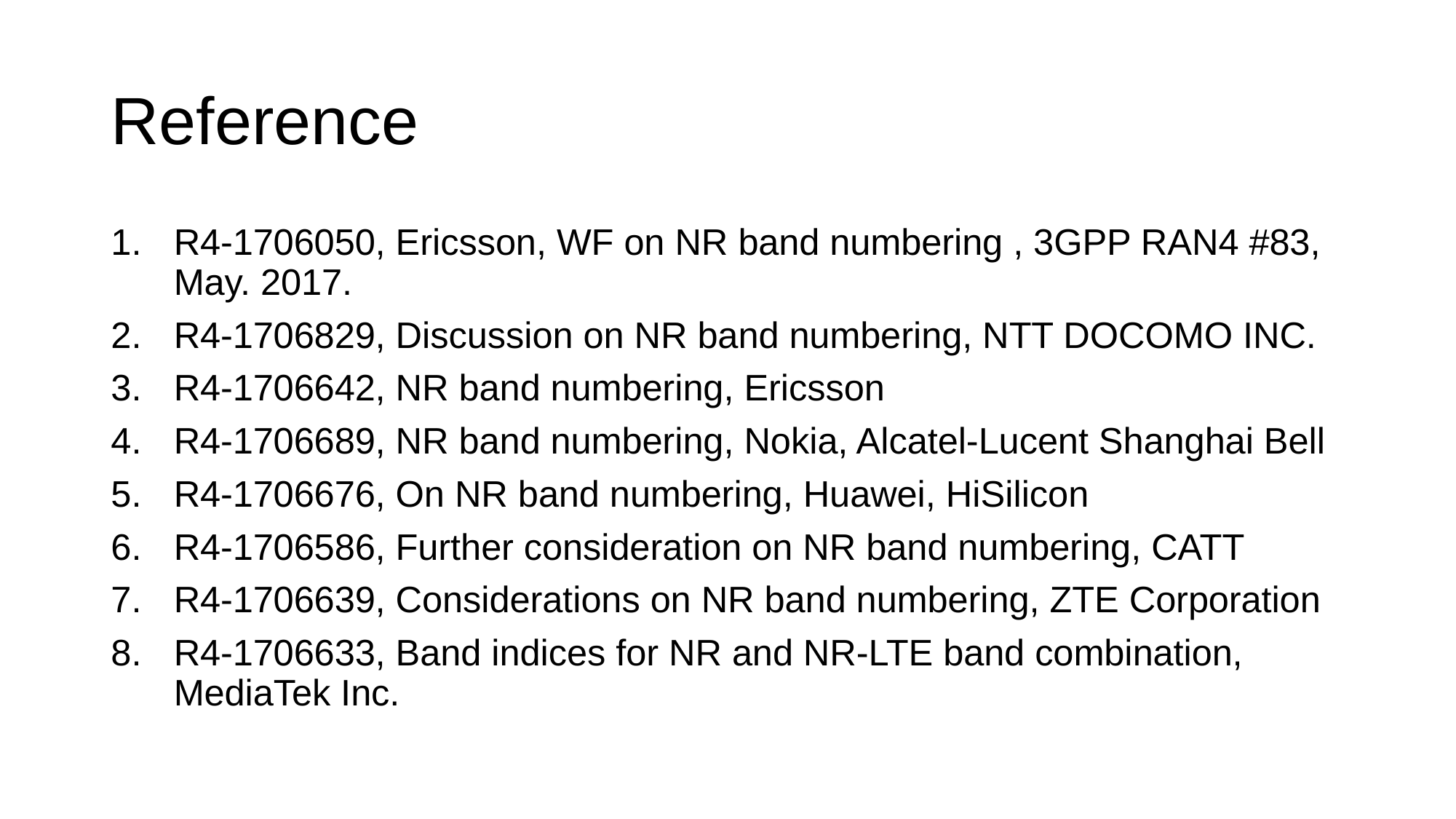

# Reference
R4-1706050, Ericsson, WF on NR band numbering , 3GPP RAN4 #83, May. 2017.
R4-1706829, Discussion on NR band numbering, NTT DOCOMO INC.
R4-1706642, NR band numbering, Ericsson
R4-1706689, NR band numbering, Nokia, Alcatel-Lucent Shanghai Bell
R4-1706676, On NR band numbering, Huawei, HiSilicon
R4-1706586, Further consideration on NR band numbering, CATT
R4-1706639, Considerations on NR band numbering, ZTE Corporation
R4-1706633, Band indices for NR and NR-LTE band combination, MediaTek Inc.